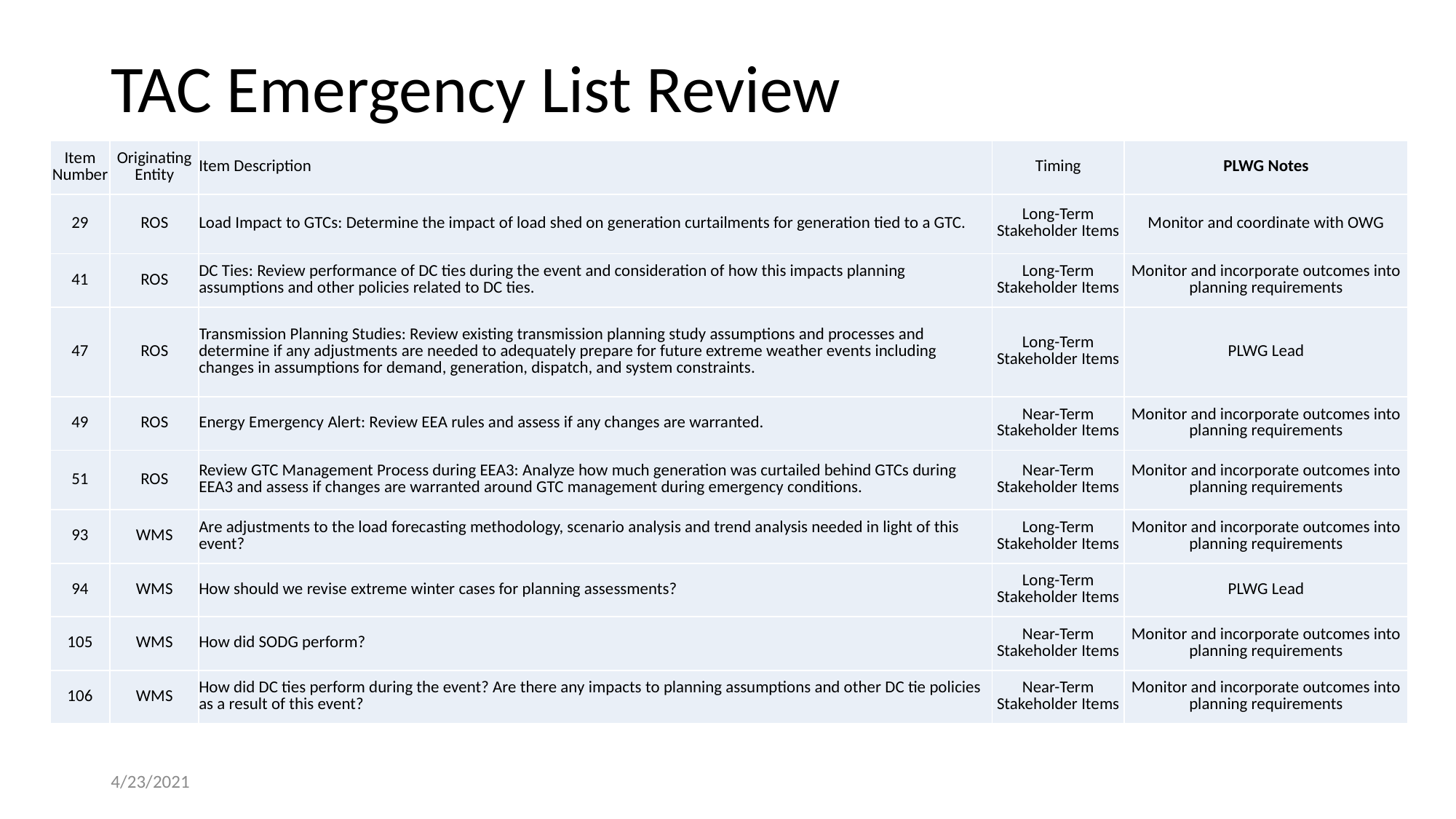

# TAC Emergency List Review
| Item Number | Originating Entity | Item Description | Timing | PLWG Notes |
| --- | --- | --- | --- | --- |
| 29 | ROS | Load Impact to GTCs: Determine the impact of load shed on generation curtailments for generation tied to a GTC. | Long-Term Stakeholder Items | Monitor and coordinate with OWG |
| 41 | ROS | DC Ties: Review performance of DC ties during the event and consideration of how this impacts planning assumptions and other policies related to DC ties. | Long-Term Stakeholder Items | Monitor and incorporate outcomes into planning requirements |
| 47 | ROS | Transmission Planning Studies: Review existing transmission planning study assumptions and processes and determine if any adjustments are needed to adequately prepare for future extreme weather events including changes in assumptions for demand, generation, dispatch, and system constraints. | Long-Term Stakeholder Items | PLWG Lead |
| 49 | ROS | Energy Emergency Alert: Review EEA rules and assess if any changes are warranted. | Near-Term Stakeholder Items | Monitor and incorporate outcomes into planning requirements |
| 51 | ROS | Review GTC Management Process during EEA3: Analyze how much generation was curtailed behind GTCs during EEA3 and assess if changes are warranted around GTC management during emergency conditions. | Near-Term Stakeholder Items | Monitor and incorporate outcomes into planning requirements |
| 93 | WMS | Are adjustments to the load forecasting methodology, scenario analysis and trend analysis needed in light of this event? | Long-Term Stakeholder Items | Monitor and incorporate outcomes into planning requirements |
| 94 | WMS | How should we revise extreme winter cases for planning assessments? | Long-Term Stakeholder Items | PLWG Lead |
| 105 | WMS | How did SODG perform? | Near-Term Stakeholder Items | Monitor and incorporate outcomes into planning requirements |
| 106 | WMS | How did DC ties perform during the event? Are there any impacts to planning assumptions and other DC tie policies as a result of this event? | Near-Term Stakeholder Items | Monitor and incorporate outcomes into planning requirements |
4/23/2021